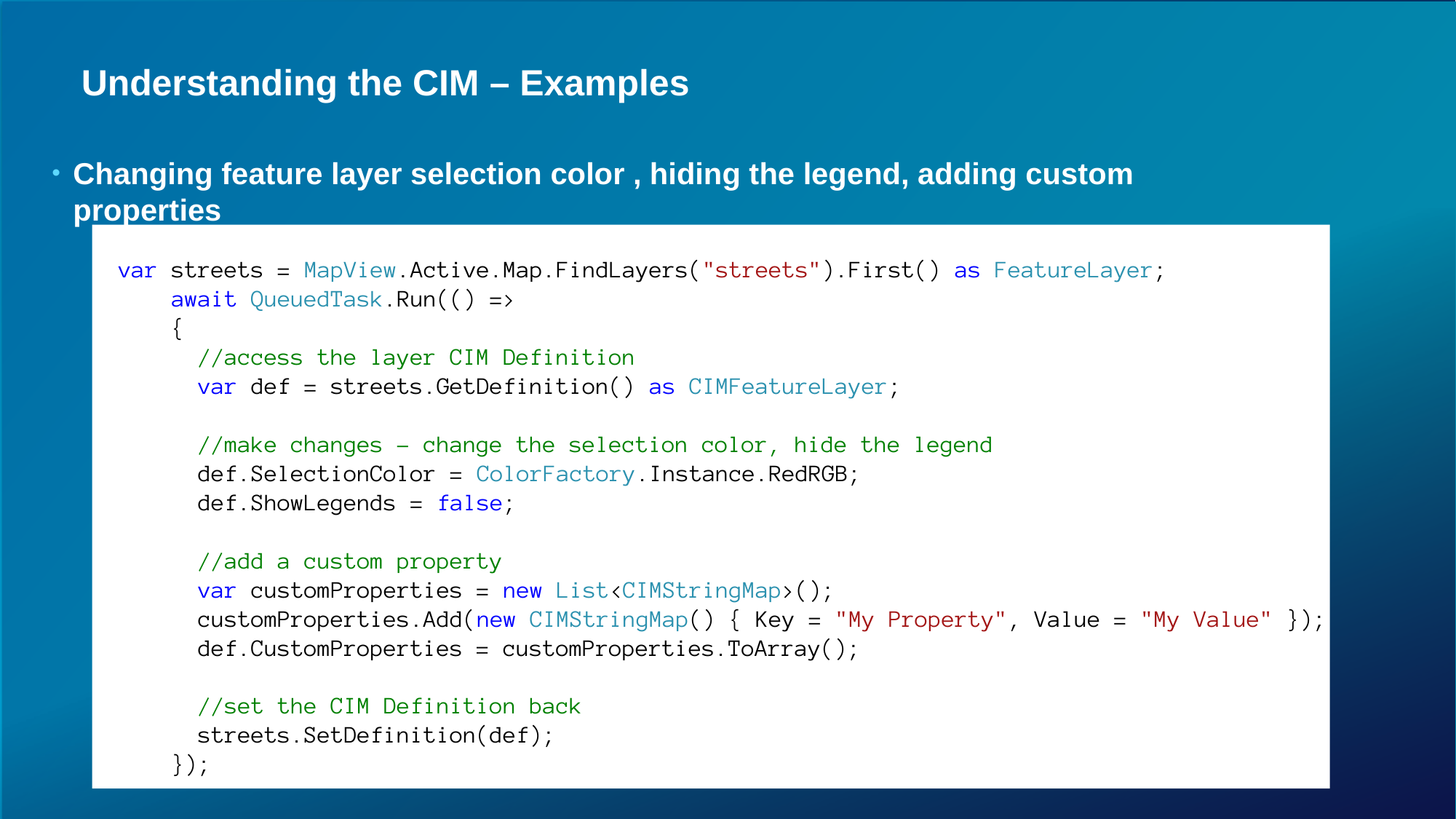

# Understanding the CIM – Examples
Changing feature layer selection color , hiding the legend, adding custom properties

  var streets = MapView.Active.Map.FindLayers("streets").First() as FeatureLayer;
      await QueuedTask.Run(() =>
      {
        //access the layer CIM Definition
        var def = streets.GetDefinition() as CIMFeatureLayer;

        //make changes - change the selection color, hide the legend
        def.SelectionColor = ColorFactory.Instance.RedRGB;
        def.ShowLegends = false;

        //add a custom property
        var customProperties = new List<CIMStringMap>();
        customProperties.Add(new CIMStringMap() { Key = "My Property", Value = "My Value" });
        def.CustomProperties = customProperties.ToArray();

        //set the CIM Definition back
        streets.SetDefinition(def);
      });